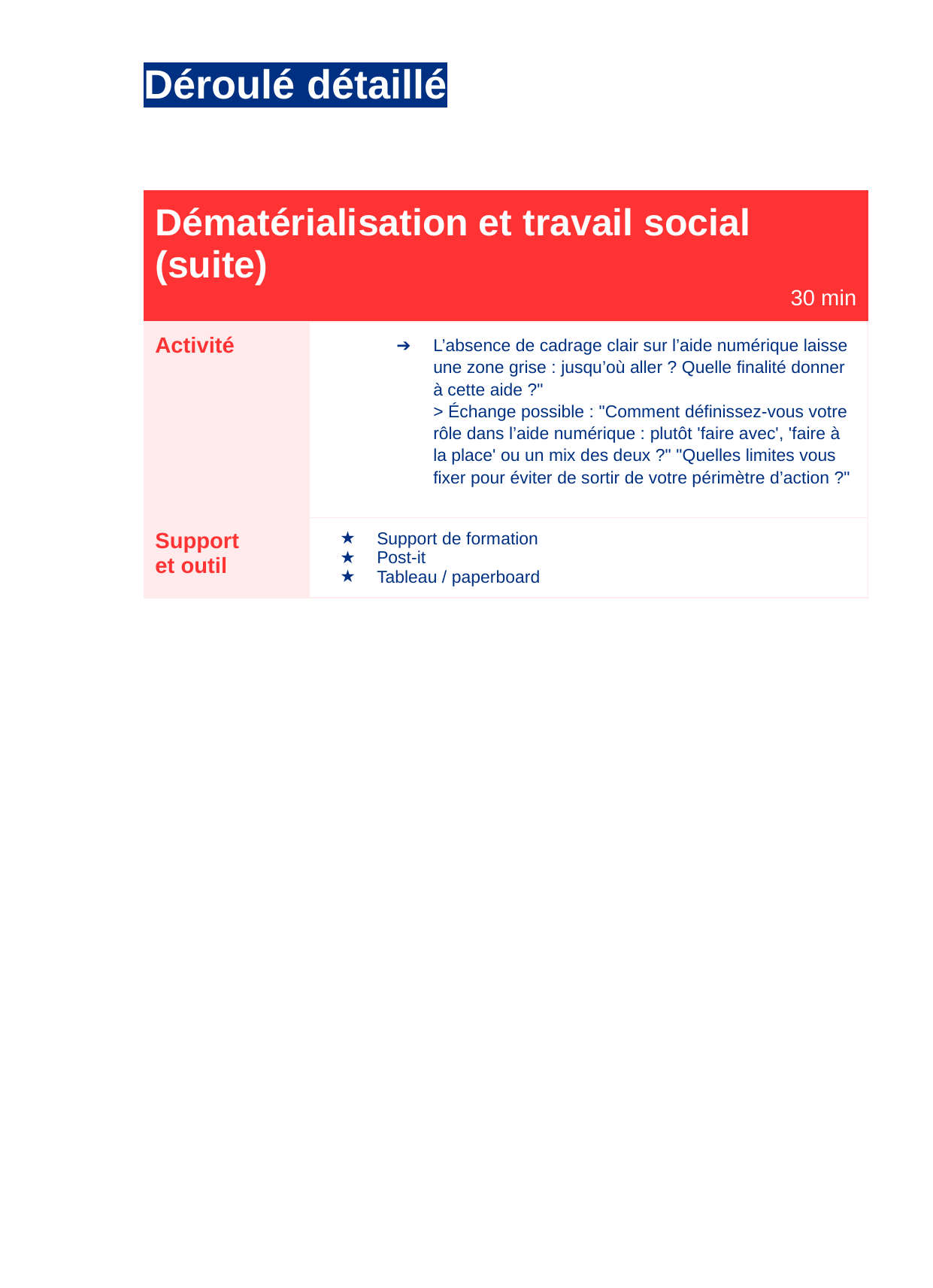

Déroulé détaillé
| Dématérialisation et travail social (suite) 30 min |  |
| --- | --- |
| Activité | L’absence de cadrage clair sur l’aide numérique laisse une zone grise : jusqu’où aller ? Quelle finalité donner à cette aide ?" > Échange possible : "Comment définissez-vous votre rôle dans l’aide numérique : plutôt 'faire avec', 'faire à la place' ou un mix des deux ?" "Quelles limites vous fixer pour éviter de sortir de votre périmètre d’action ?" |
| Support et outil | Support de formation Post-it Tableau / paperboard |